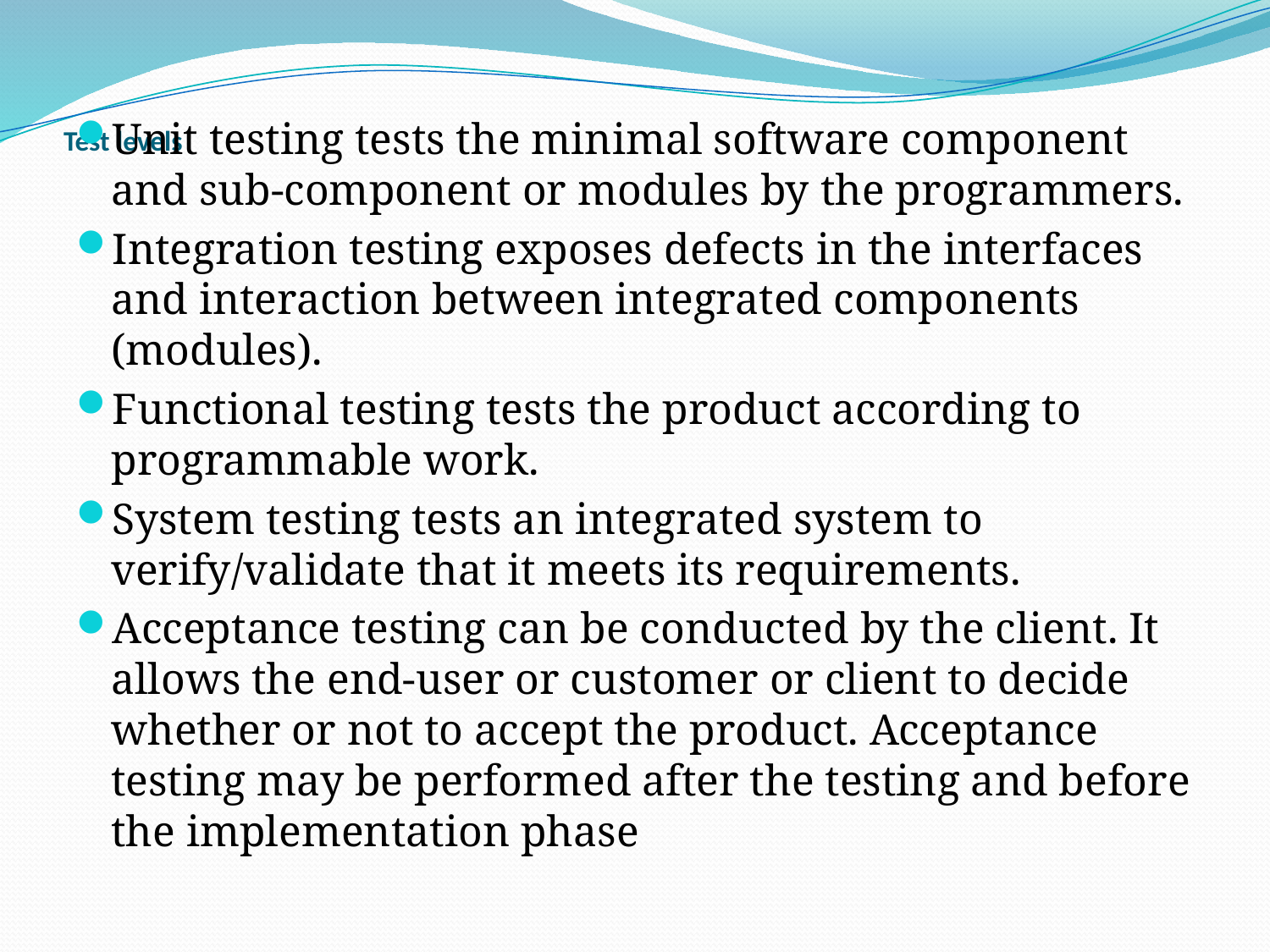

Unit testing tests the minimal software component and sub-component or modules by the programmers.
Integration testing exposes defects in the interfaces and interaction between integrated components (modules).
Functional testing tests the product according to programmable work.
System testing tests an integrated system to verify/validate that it meets its requirements.
Acceptance testing can be conducted by the client. It allows the end-user or customer or client to decide whether or not to accept the product. Acceptance testing may be performed after the testing and before the implementation phase
# Test levels